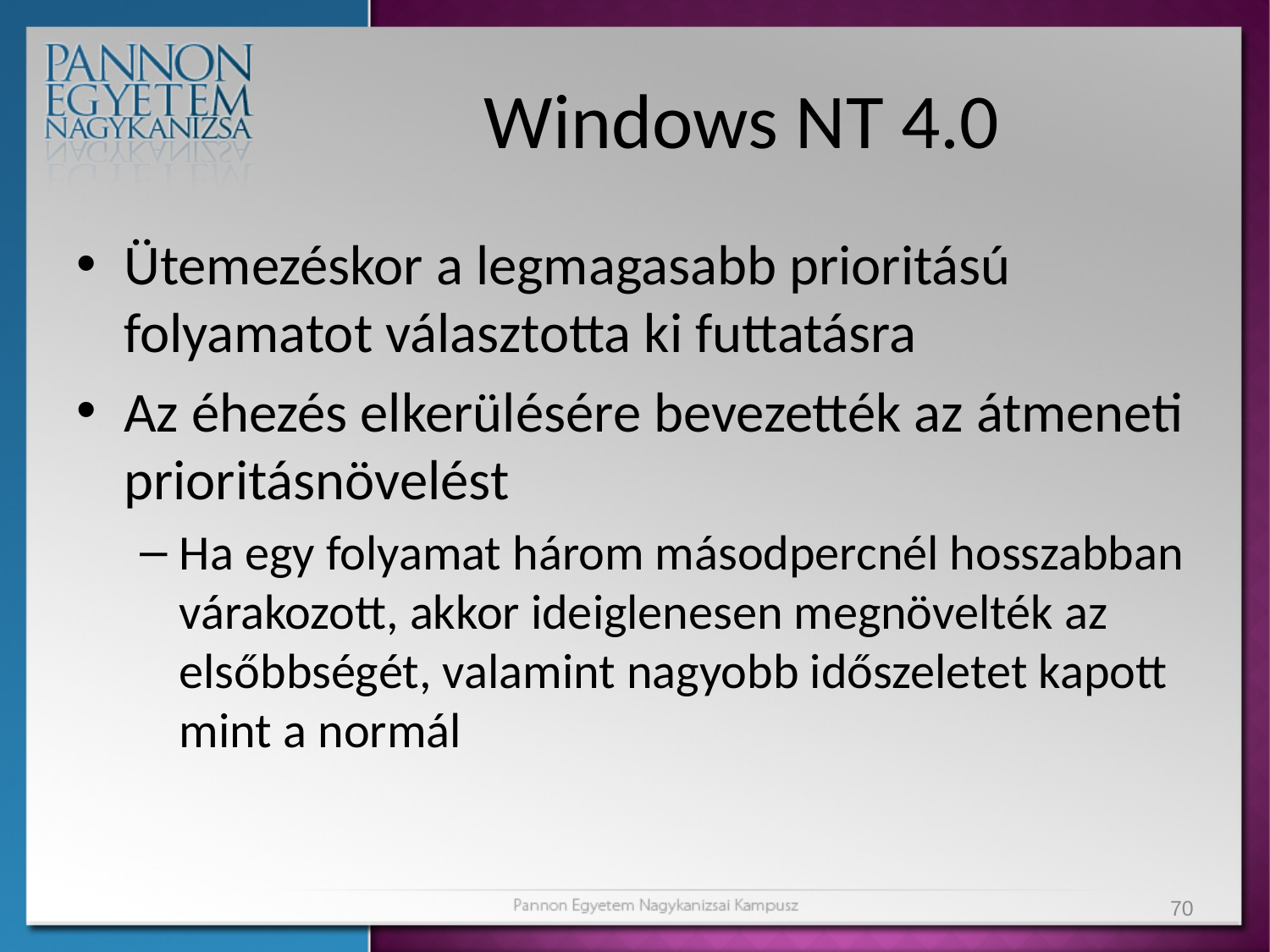

# Windows NT 4.0
Ütemezéskor a legmagasabb prioritású folyamatot választotta ki futtatásra
Az éhezés elkerülésére bevezették az átmeneti prioritásnövelést
Ha egy folyamat három másodpercnél hosszabban várakozott, akkor ideiglenesen megnövelték az elsőbbségét, valamint nagyobb időszeletet kapott mint a normál
70